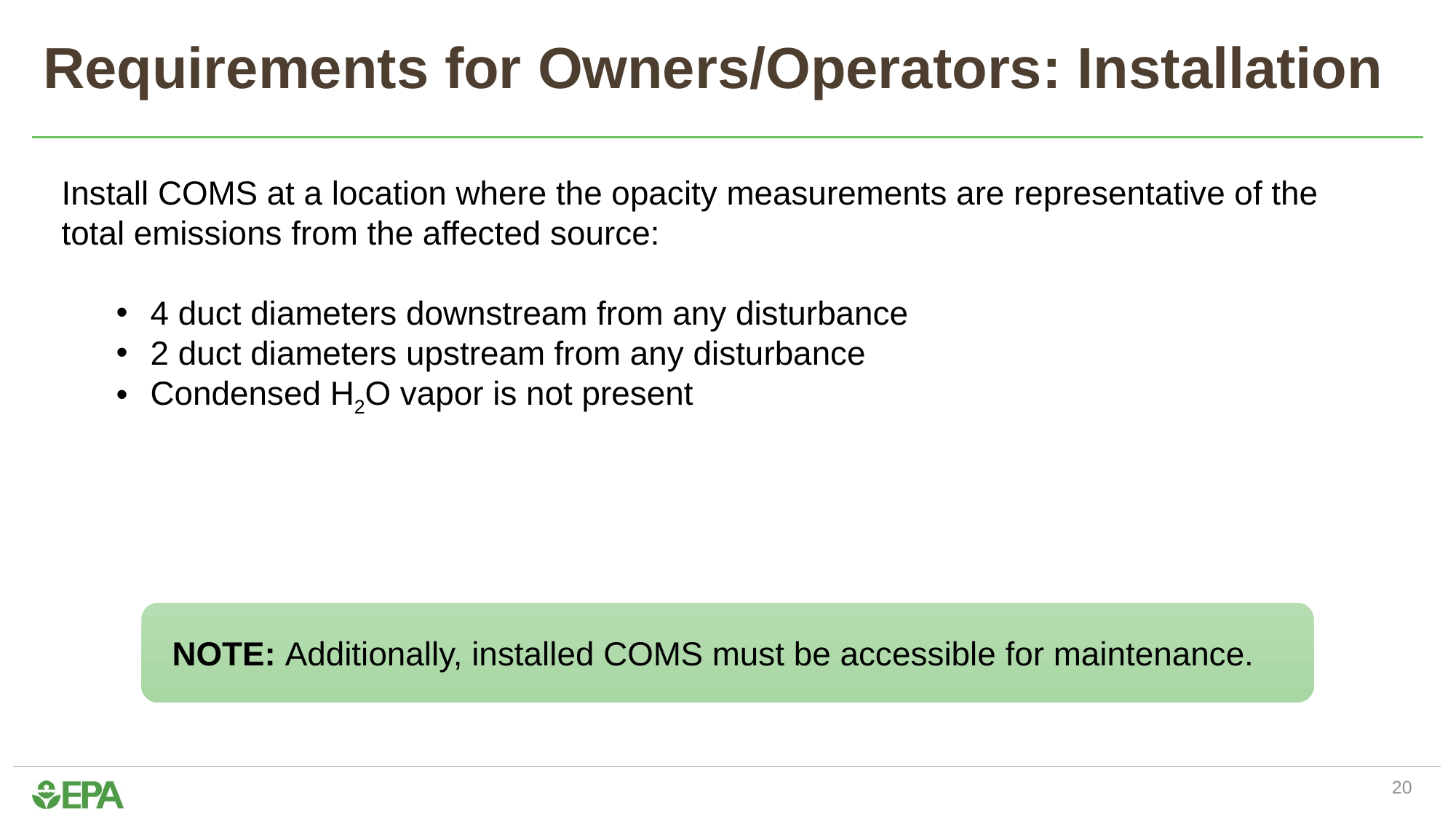

# Requirements for Owners/Operators: Installation
Install COMS at a location where the opacity measurements are representative of the total emissions from the affected source:

4 duct diameters downstream from any disturbance
2 duct diameters upstream from any disturbance
Condensed H2O vapor is not present
NOTE: Additionally, installed COMS must be accessible for maintenance.
20